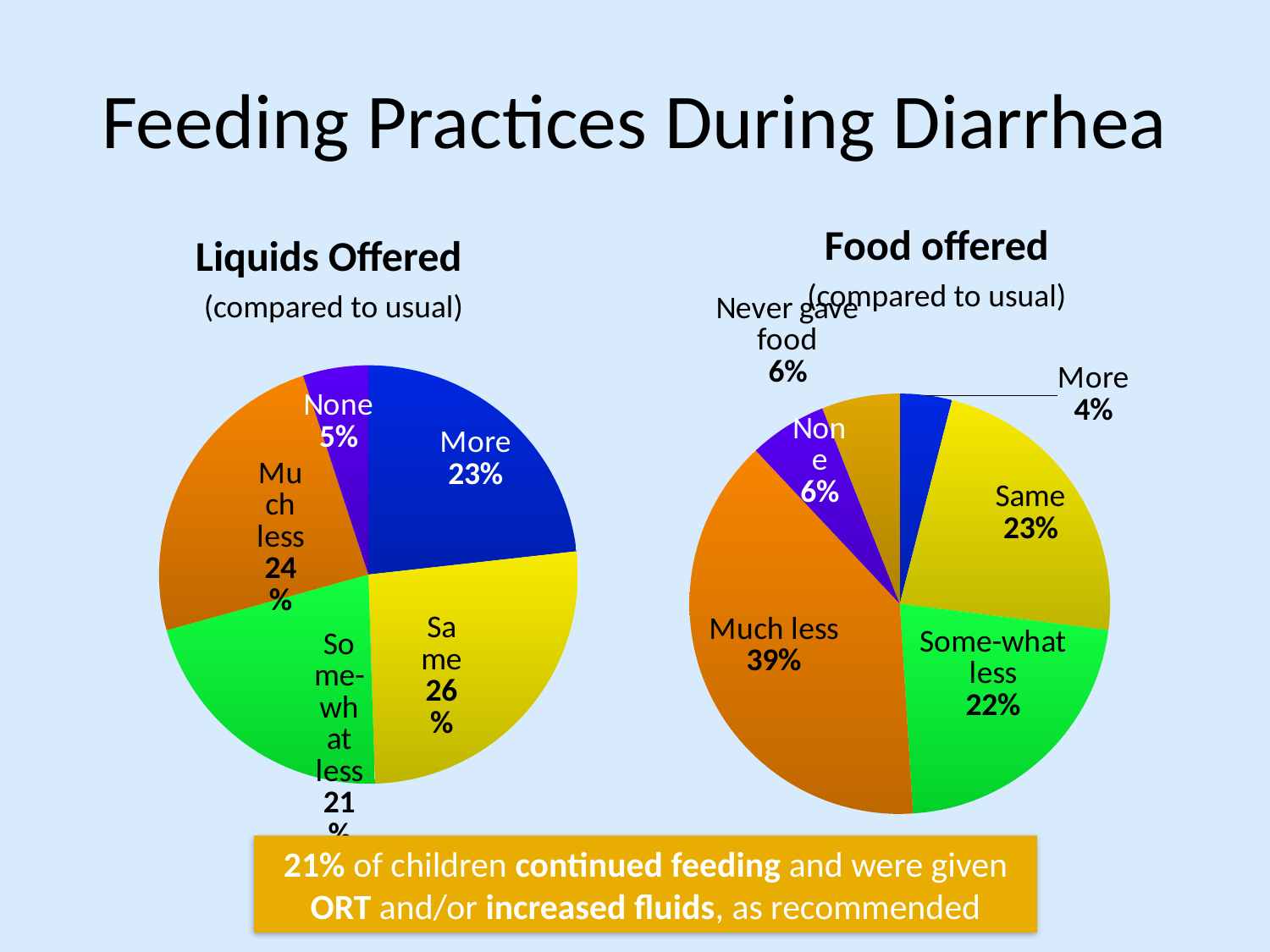

# Feeding Practices During Diarrhea
Food offered
(compared to usual)
Liquids Offered
(compared to usual)

### Chart

| Category | Column1 |
|---|---|
| More | 23.0 |
| Same | 26.0 |
| Somewhat less | 21.0 |
| Much less | 24.0 |
| None | 5.0 |

### Chart

| Category | Column1 |
|---|---|
| More | 4.0 |
| Same | 23.0 |
| Somewhat less | 22.0 |
| Much less | 39.0 |
| None | 6.0 |
| Never gave food | 6.0 |
21% of children continued feeding and were given ORT and/or increased fluids, as recommended